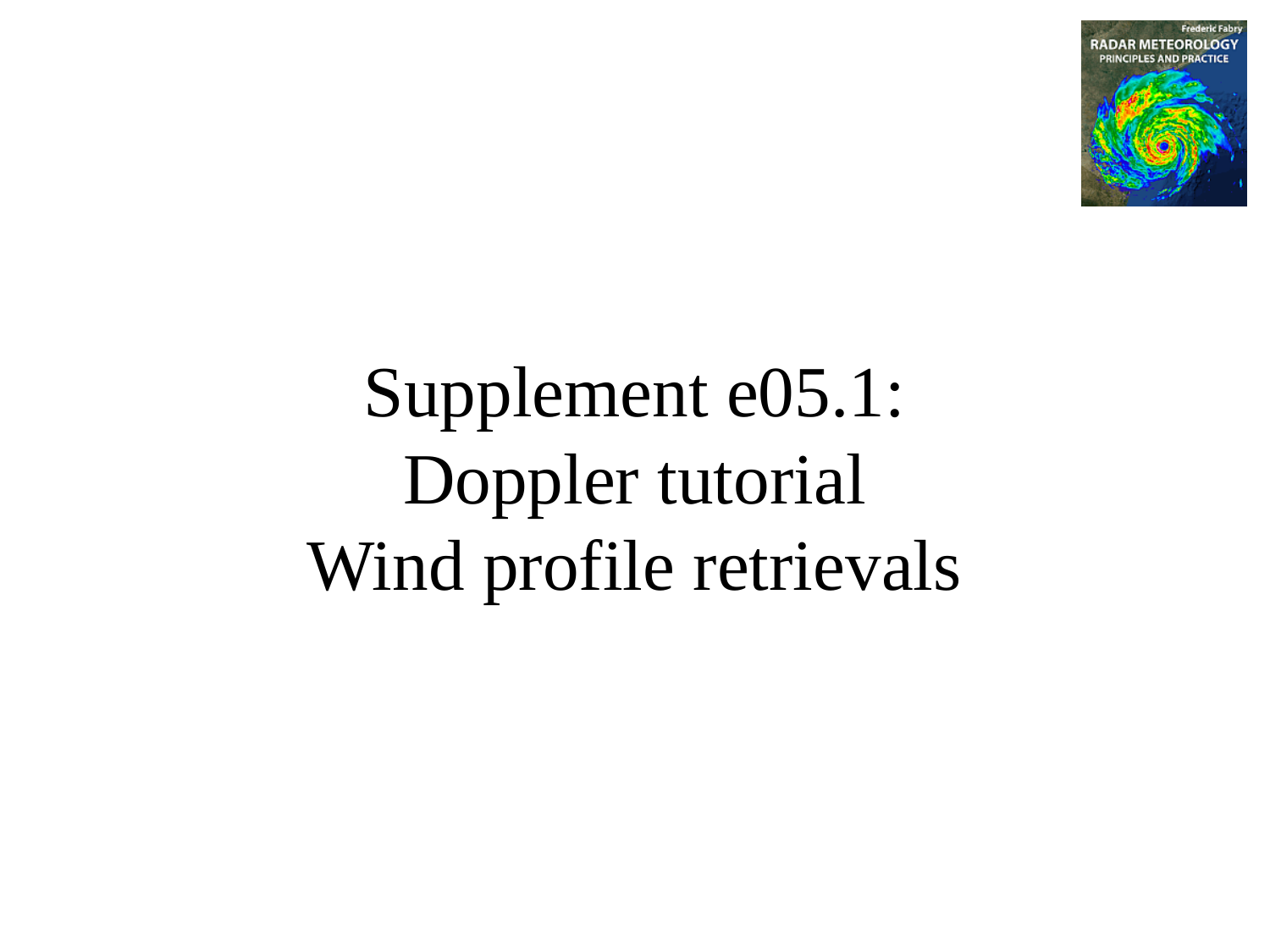

# Supplement e05.1: Doppler tutorial Wind profile retrievals